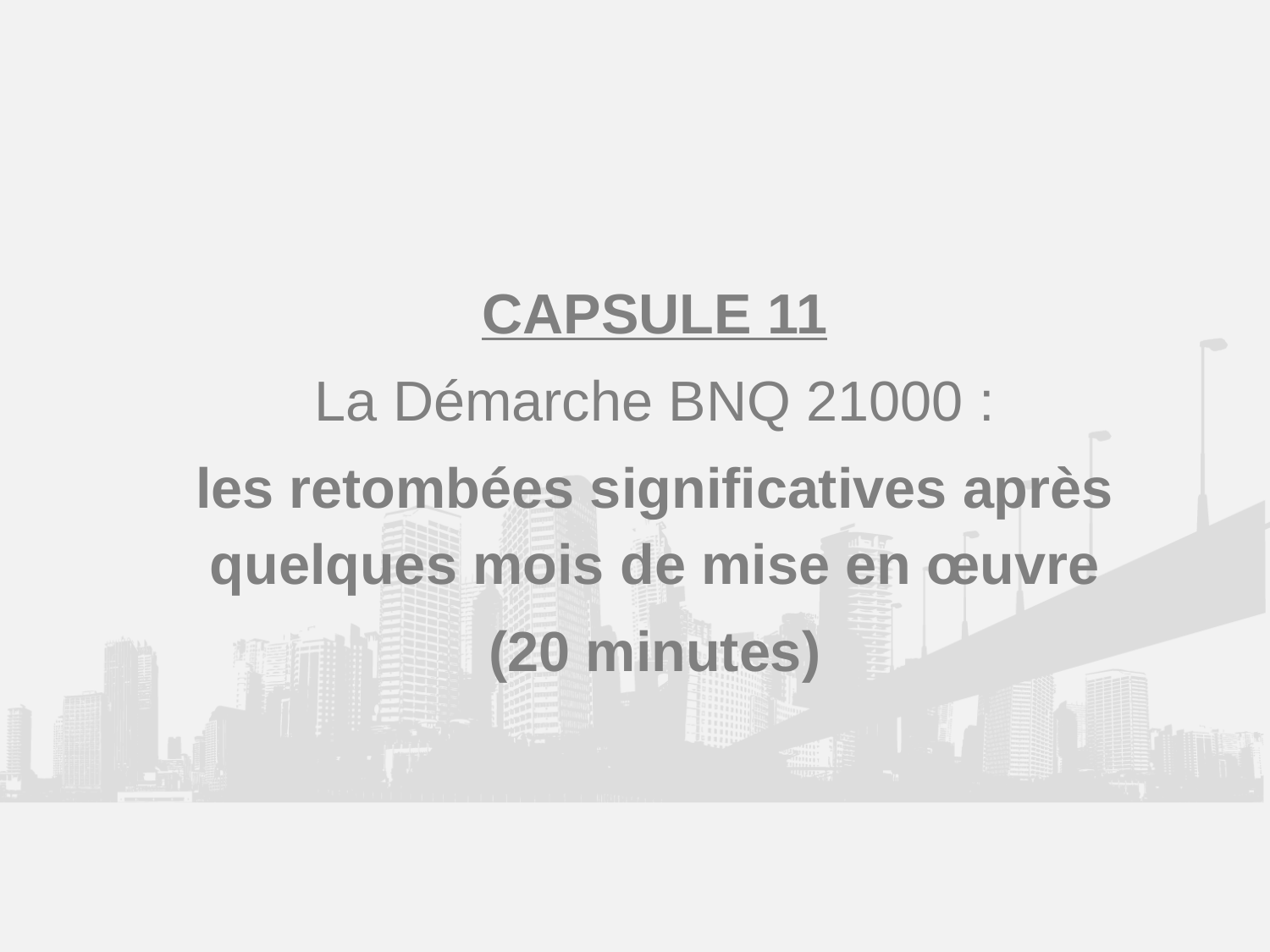

CAPSULE 11
La Démarche BNQ 21000 :
les retombées significatives après quelques mois de mise en œuvre
(20 minutes)